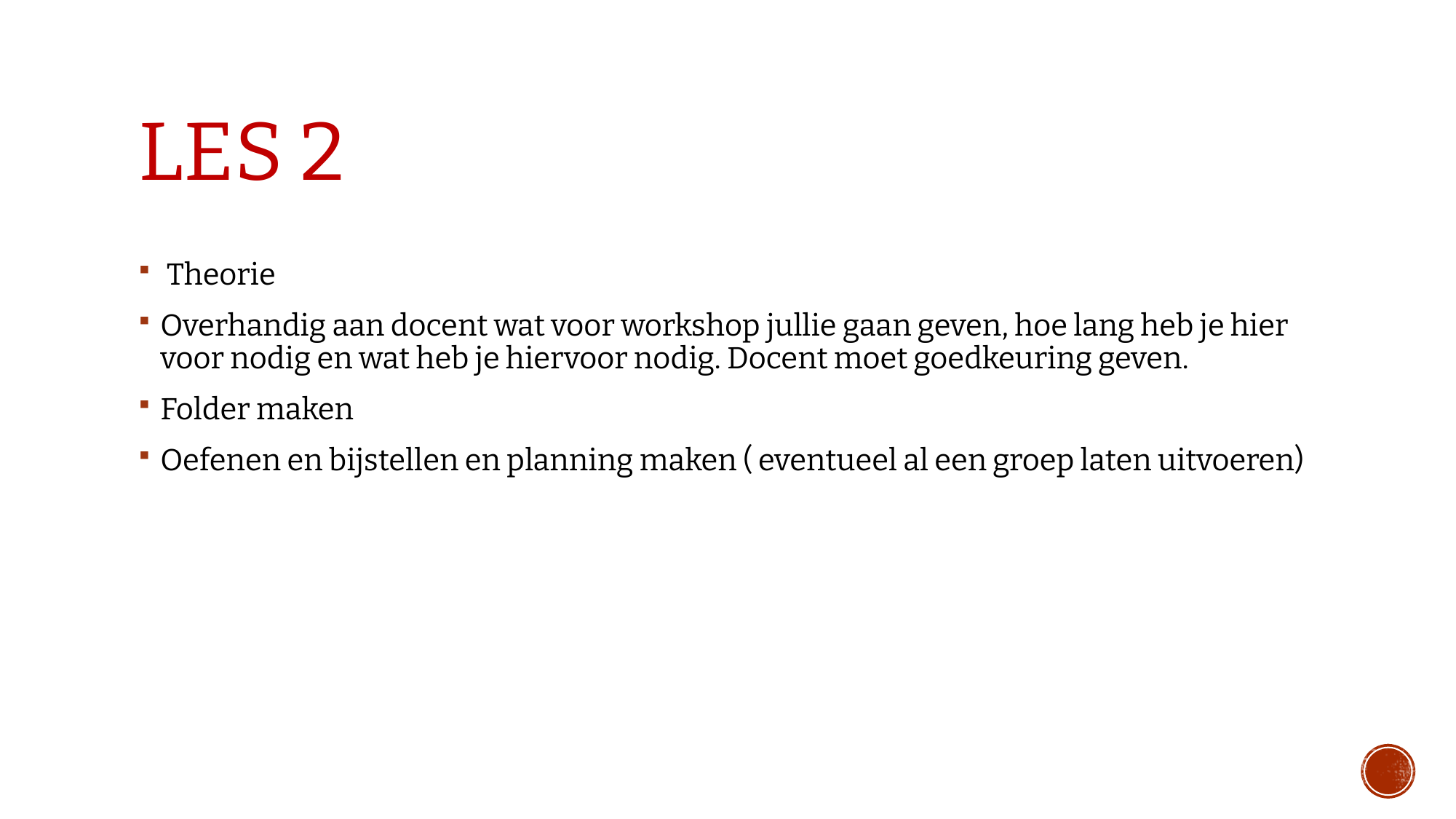

# Les 2
 Theorie
Overhandig aan docent wat voor workshop jullie gaan geven, hoe lang heb je hier voor nodig en wat heb je hiervoor nodig. Docent moet goedkeuring geven.
Folder maken
Oefenen en bijstellen en planning maken ( eventueel al een groep laten uitvoeren)